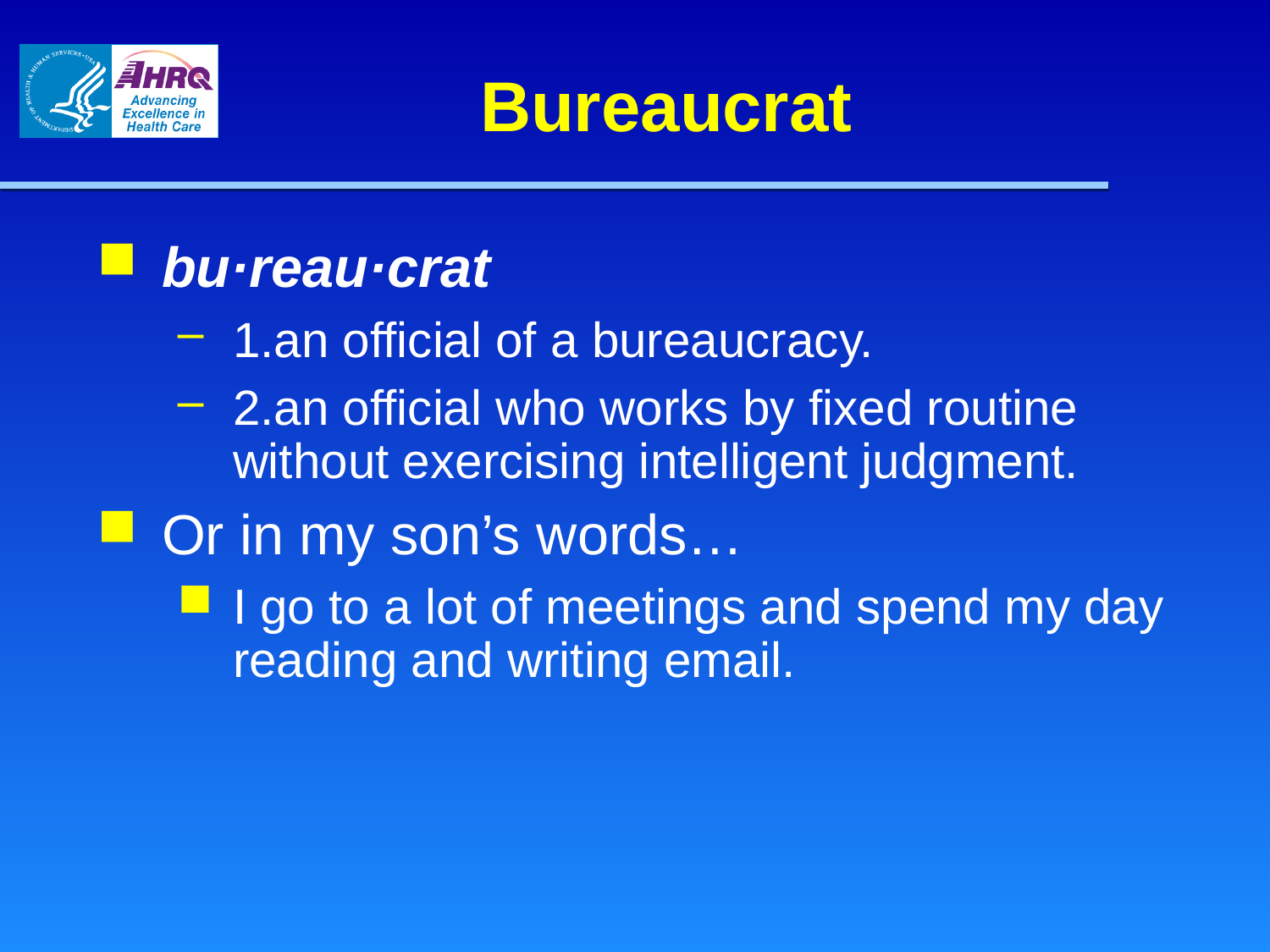

# Bureaucrat
bu·reau·crat
1.an official of a bureaucracy.
2.an official who works by fixed routine without exercising intelligent judgment.
Or in my son’s words…
I go to a lot of meetings and spend my day reading and writing email.